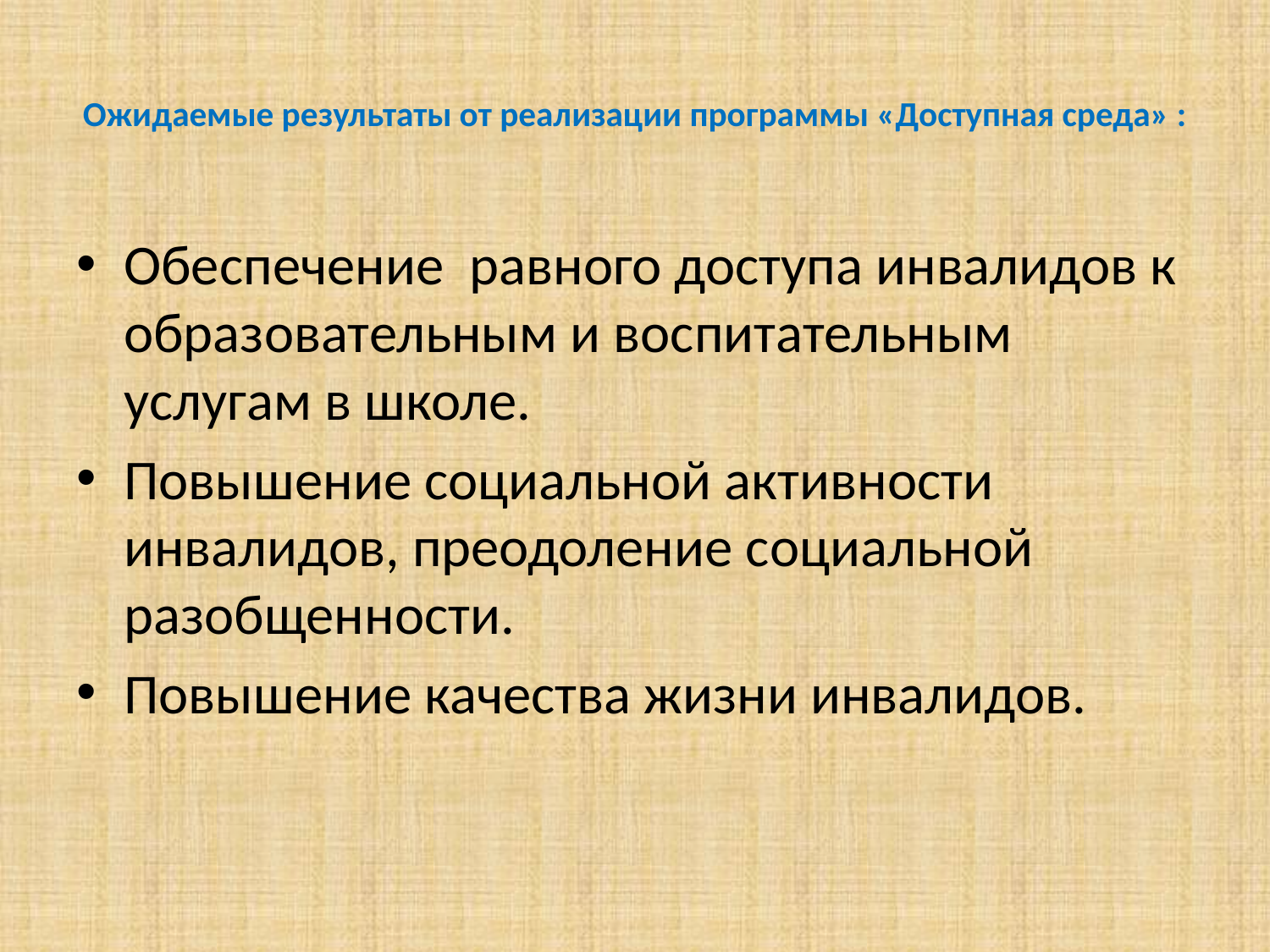

# Ожидаемые результаты от реализации программы «Доступная среда» :
Обеспечение  равного доступа инвалидов к образовательным и воспитательным услугам в школе.
Повышение социальной активности инвалидов, преодоление социальной разобщенности.
Повышение качества жизни инвалидов.